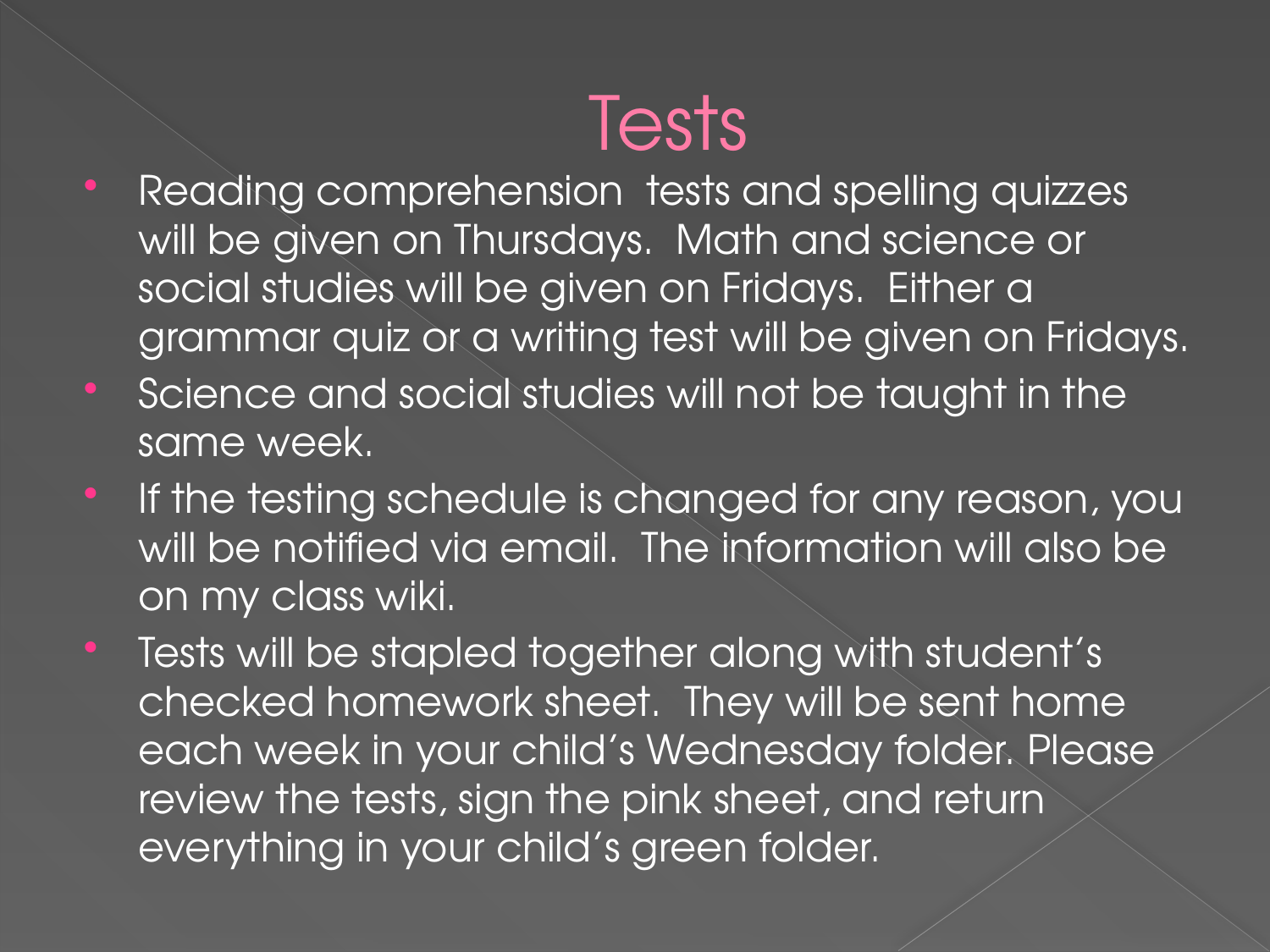

# Tests
Reading comprehension  tests and spelling quizzes will be given on Thursdays.  Math and science or social studies will be given on Fridays.  Either a grammar quiz or a writing test will be given on Fridays.
Science and social studies will not be taught in the same week.
If the testing schedule is changed for any reason, you will be notified via email.  The information will also be on my class wiki.
Tests will be stapled together along with student’s checked homework sheet.  They will be sent home each week in your child’s Wednesday folder. Please review the tests, sign the pink sheet, and return everything in your child’s green folder.